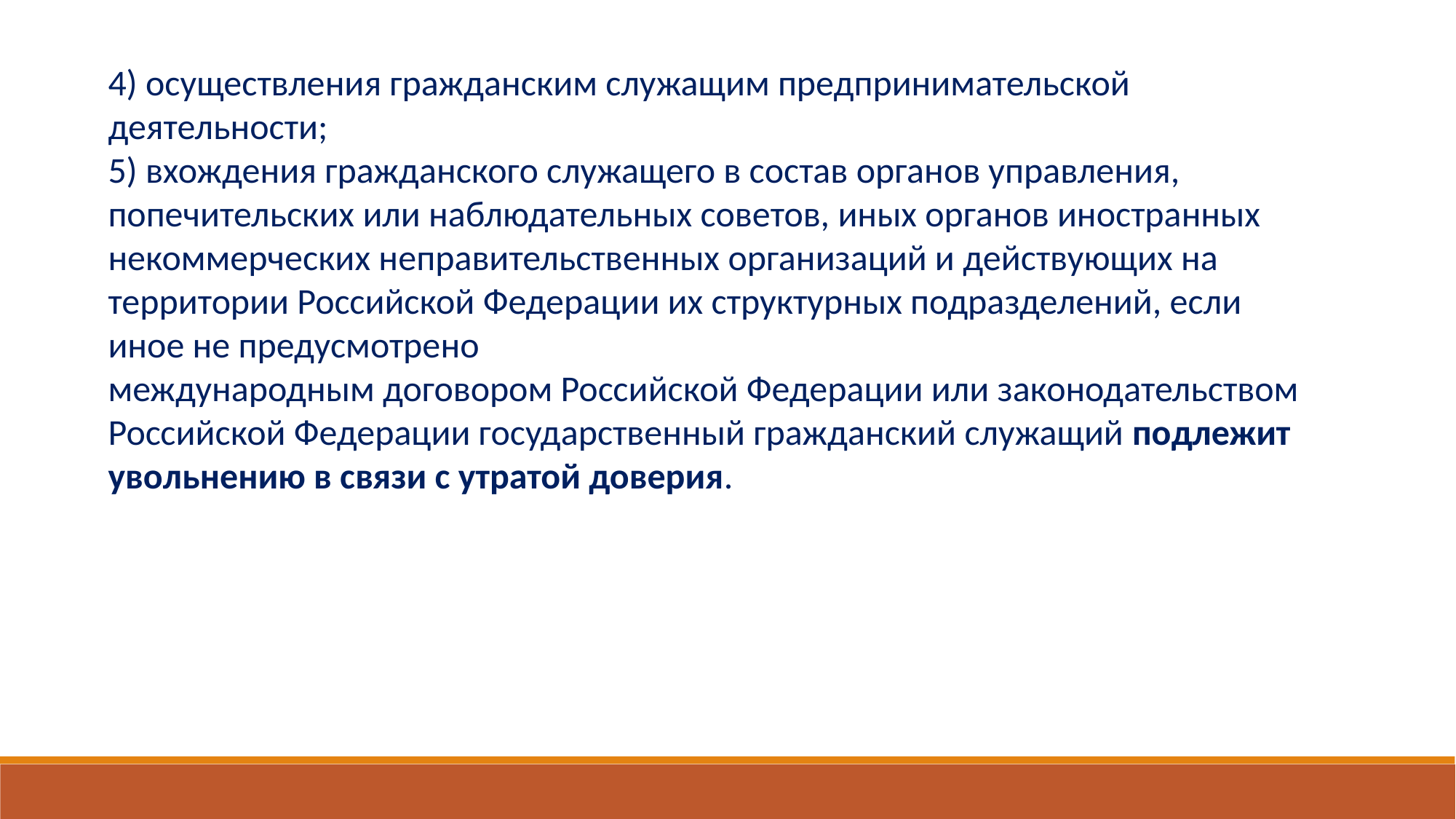

4) осуществления гражданским служащим предпринимательской деятельности;
5) вхождения гражданского служащего в состав органов управления, попечительских или наблюдательных советов, иных органов иностранных некоммерческих неправительственных организаций и действующих на территории Российской Федерации их структурных подразделений, если иное не предусмотрено
международным договором Российской Федерации или законодательством Российской Федерации государственный гражданский служащий подлежит увольнению в связи с утратой доверия.